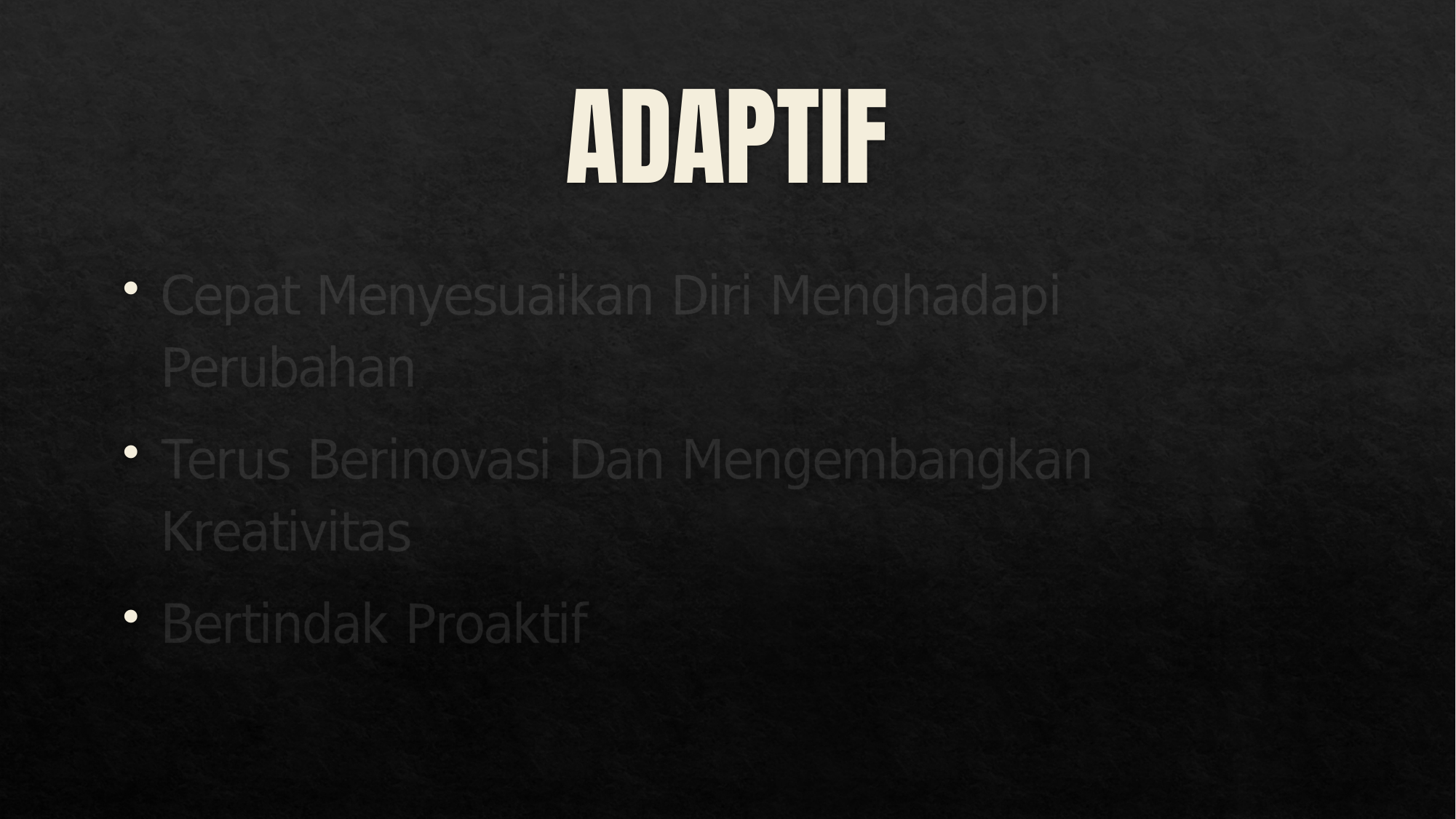

# ADAPTIF
Cepat Menyesuaikan Diri Menghadapi Perubahan
Terus Berinovasi Dan Mengembangkan Kreativitas
Bertindak Proaktif